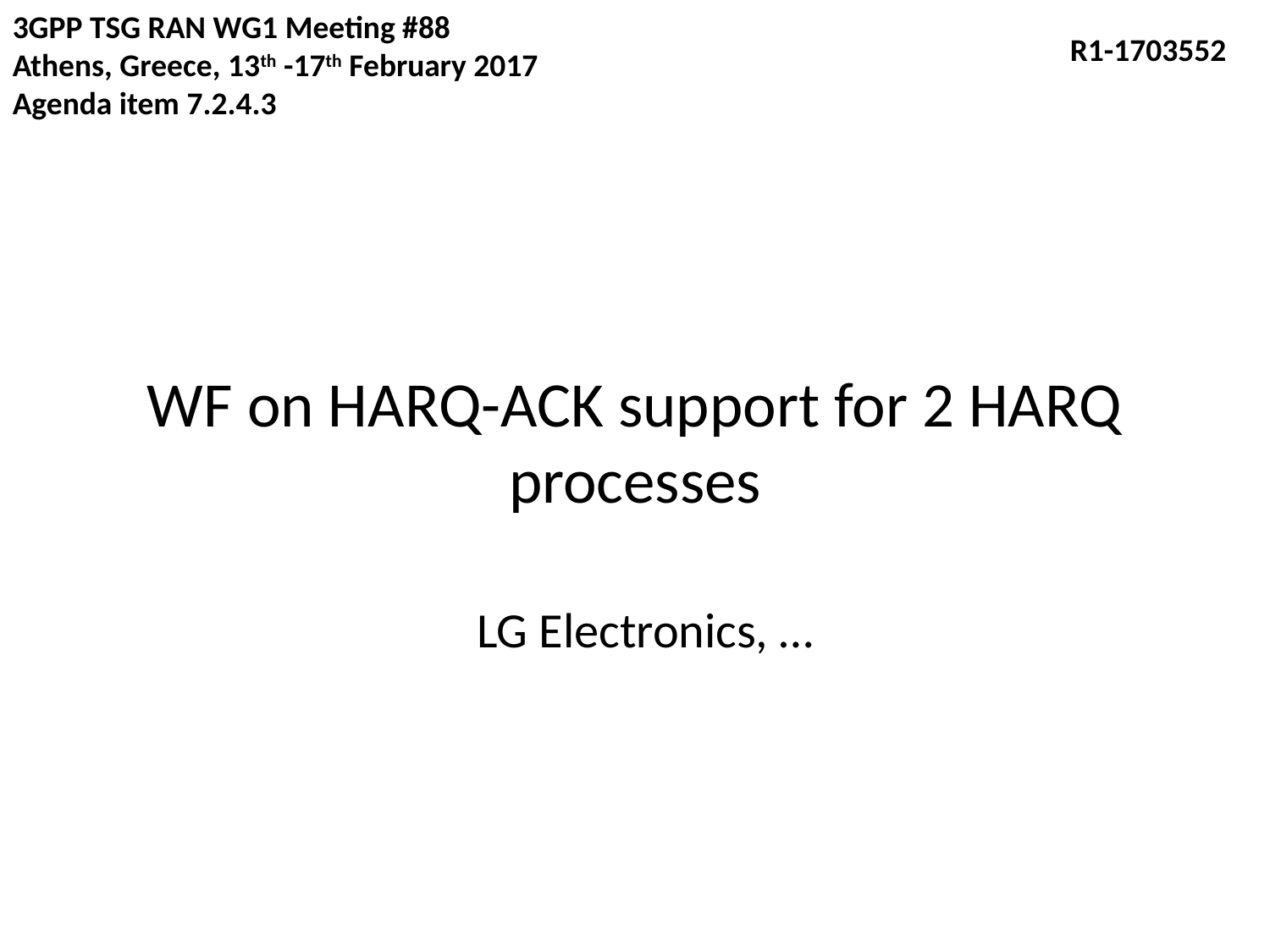

3GPP TSG RAN WG1 Meeting #88
Athens, Greece, 13th -17th February 2017
Agenda item 7.2.4.3
R1-1703552
# WF on HARQ-ACK support for 2 HARQ processes
LG Electronics, …